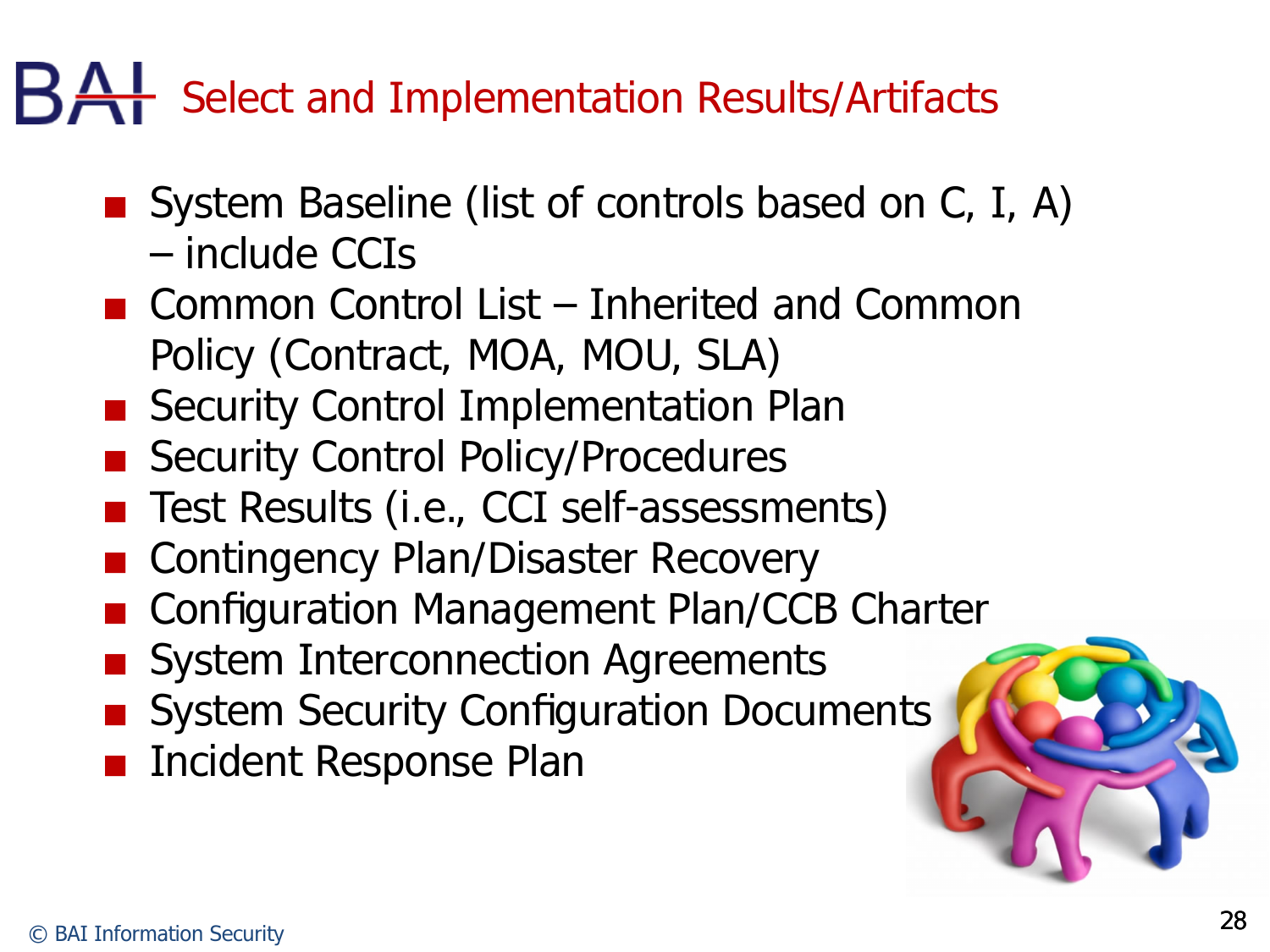

# Select and Implementation Results/Artifacts
System Baseline (list of controls based on C, I, A) – include CCIs
Common Control List – Inherited and Common Policy (Contract, MOA, MOU, SLA)
Security Control Implementation Plan
Security Control Policy/Procedures
Test Results (i.e., CCI self-assessments)
Contingency Plan/Disaster Recovery
Configuration Management Plan/CCB Charter
System Interconnection Agreements
System Security Configuration Documents
Incident Response Plan